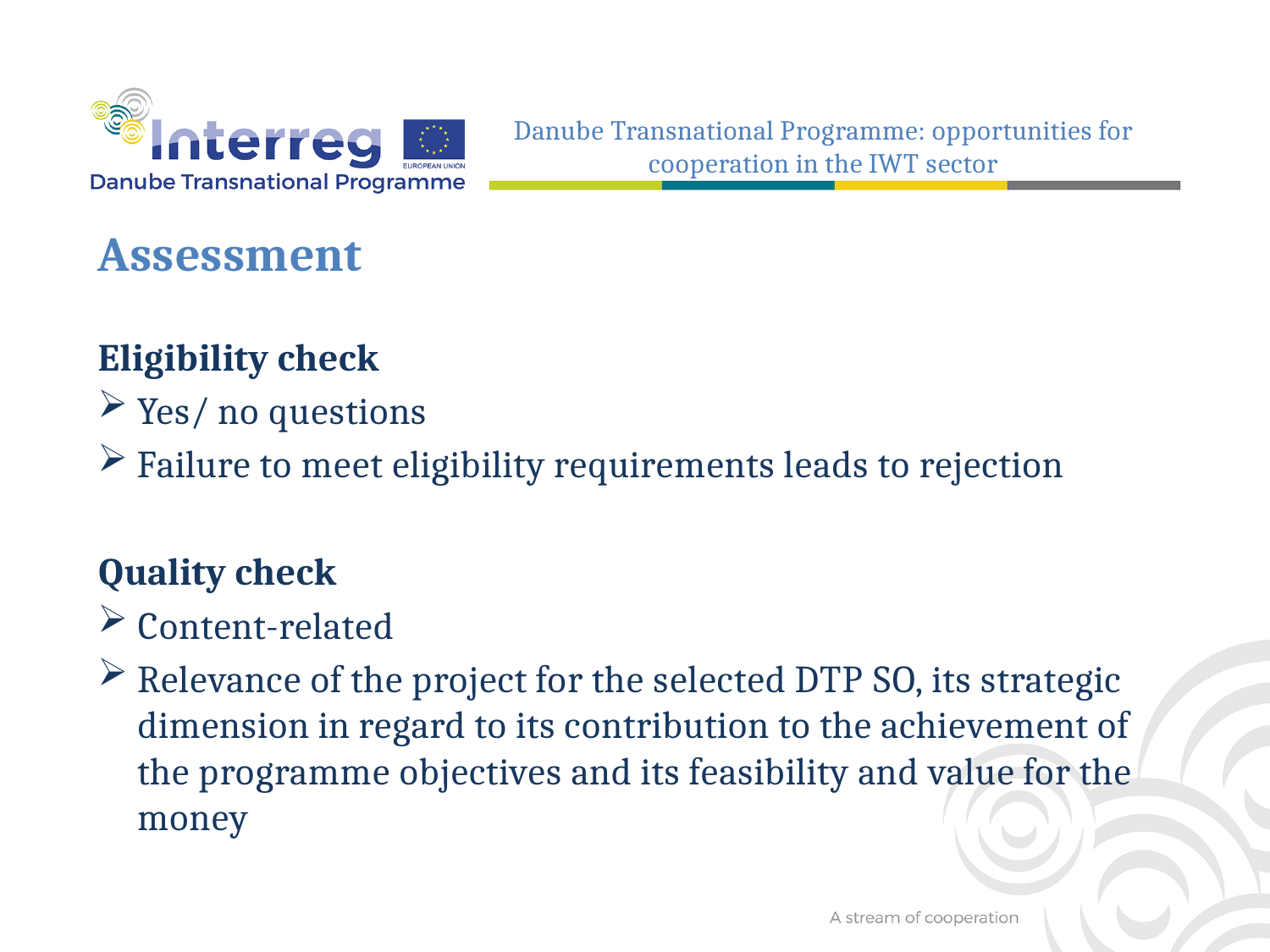

Danube Transnational Programme: opportunities for cooperation in the IWT sector
Assessment

Eligibility check
Yes/ no questions
Failure to meet eligibility requirements leads to rejection

Quality check
Content-related
Relevance of the project for the selected DTP SO, its strategic dimension in regard to its contribution to the achievement of the programme objectives and its feasibility and value for the money